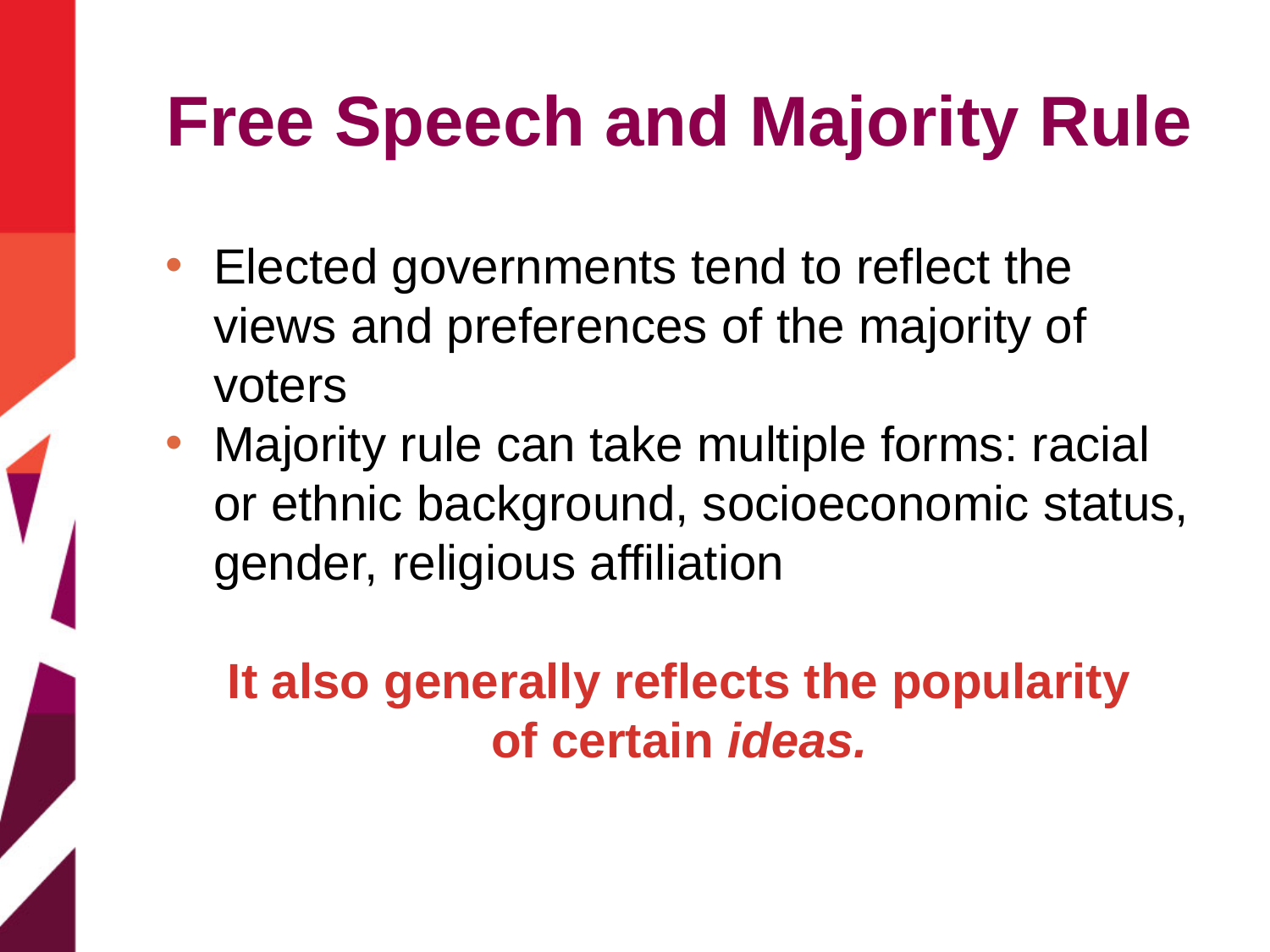

# Free Speech and Majority Rule
Elected governments tend to reflect the views and preferences of the majority of voters
Majority rule can take multiple forms: racial or ethnic background, socioeconomic status, gender, religious affiliation

It also generally reflects the popularity
 of certain ideas.